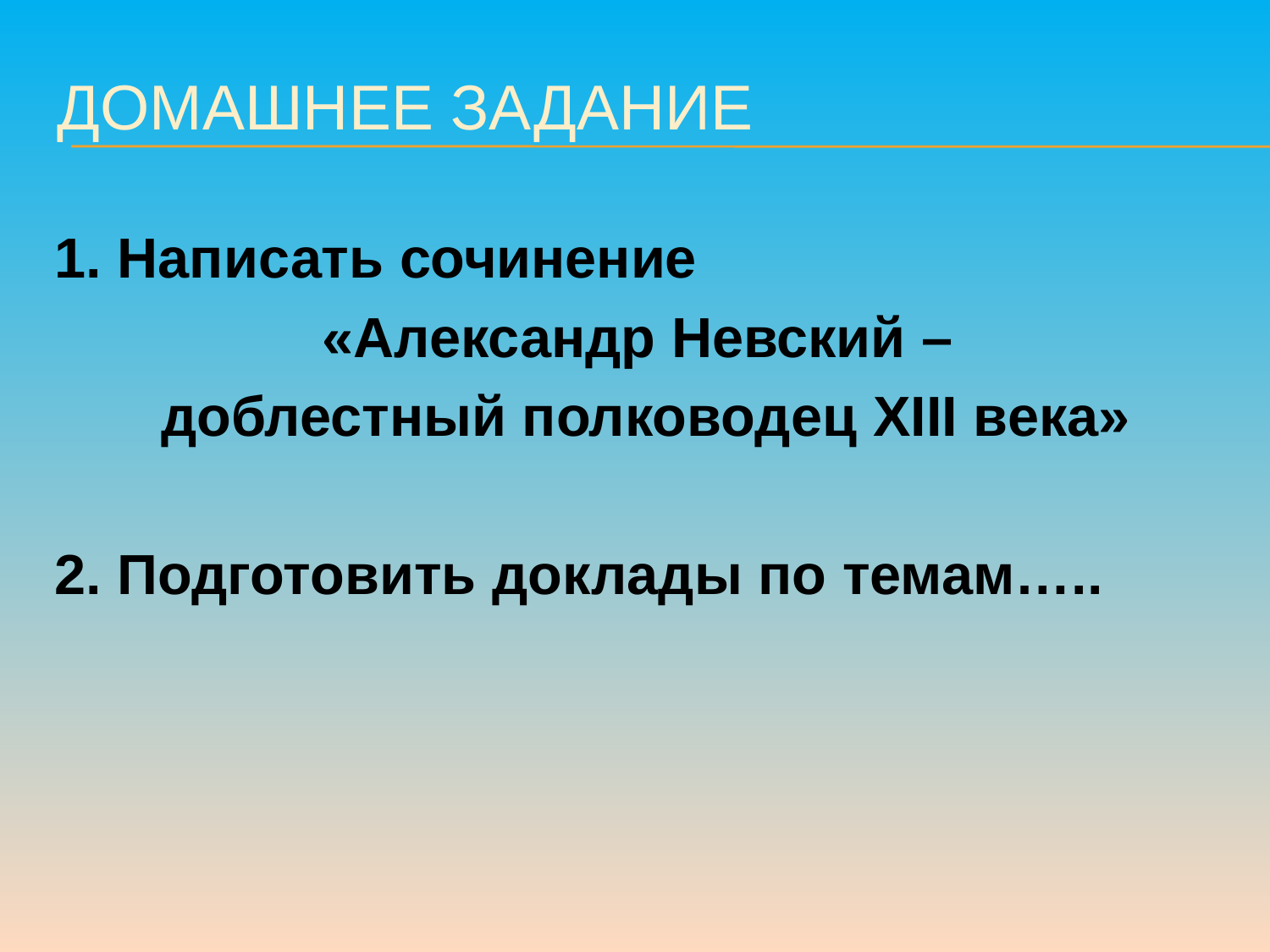

# Домашнее задание
1. Написать сочинение
«Александр Невский –
доблестный полководец XIII века»

2. Подготовить доклады по темам…..